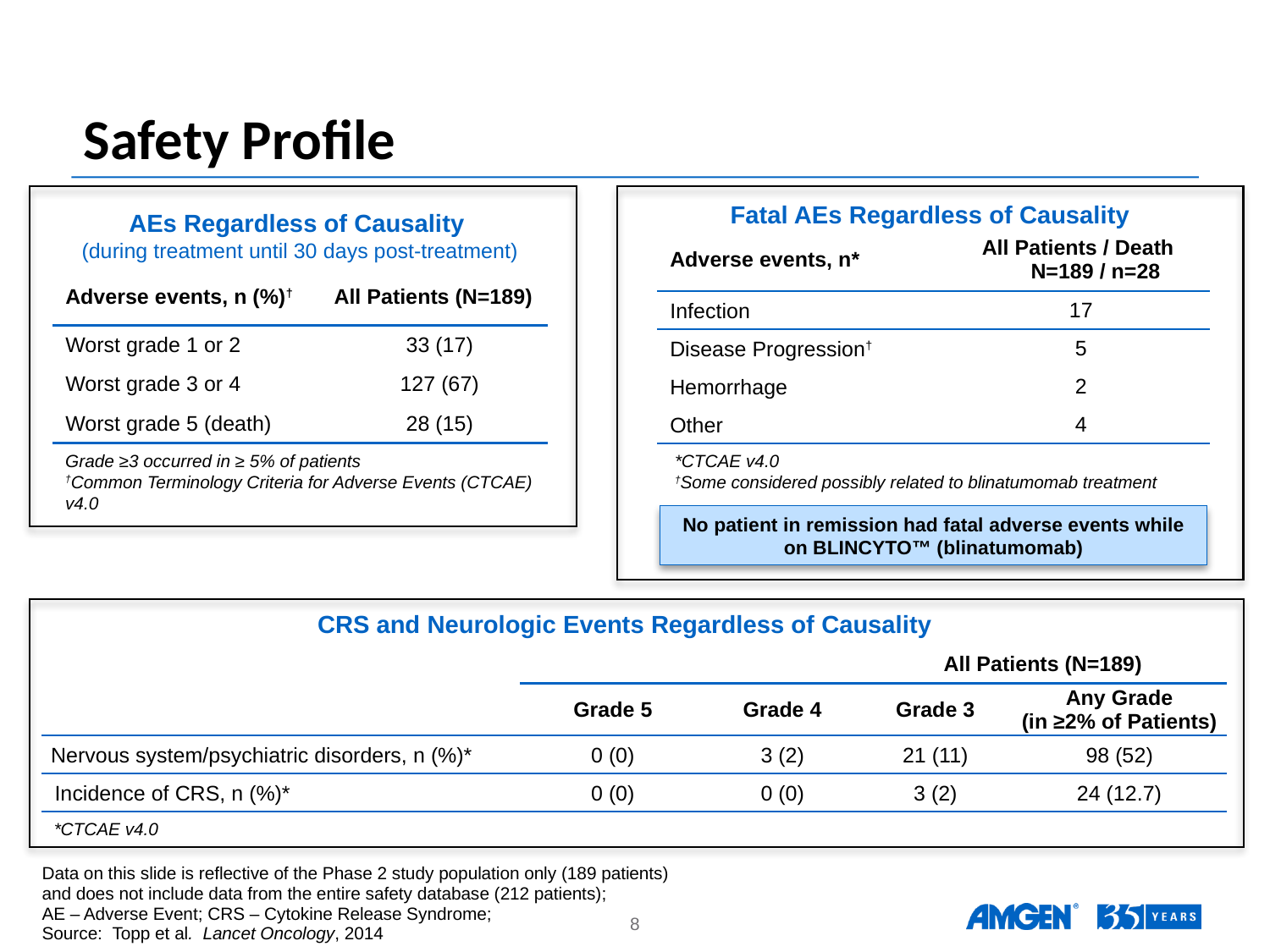

# Safety Profile

Fatal AEs Regardless of Causality
AEs Regardless of Causality
(during treatment until 30 days post-treatment)
| Adverse events, n\* | All Patients / Death N=189 / n=28 |
| --- | --- |
| Infection | 17 |
| Disease Progression† | 5 |
| Hemorrhage | 2 |
| Other | 4 |
| Adverse events, n (%)† | All Patients (N=189) |
| --- | --- |
| Worst grade 1 or 2 | 33 (17) |
| Worst grade 3 or 4 | 127 (67) |
| Worst grade 5 (death) | 28 (15) |
Grade ≥3 occurred in ≥ 5% of patients
†Common Terminology Criteria for Adverse Events (CTCAE) v4.0
*CTCAE v4.0
†Some considered possibly related to blinatumomab treatment
No patient in remission had fatal adverse events while on BLINCYTO™ (blinatumomab)

CRS and Neurologic Events Regardless of Causality
|  |  |  | All Patients (N=189) |  |
| --- | --- | --- | --- | --- |
|  | Grade 5 | Grade 4 | Grade 3 | Any Grade (in ≥2% of Patients) |
| Nervous system/psychiatric disorders, n (%)\* | 0 (0) | 3 (2) | 21 (11) | 98 (52) |
| Incidence of CRS, n (%)\* | 0 (0) | 0 (0) | 3 (2) | 24 (12.7) |
*CTCAE v4.0
Data on this slide is reflective of the Phase 2 study population only (189 patients) and does not include data from the entire safety database (212 patients);                AE – Adverse Event; CRS – Cytokine Release Syndrome;                                 Source:  Topp et al.  Lancet Oncology, 2014